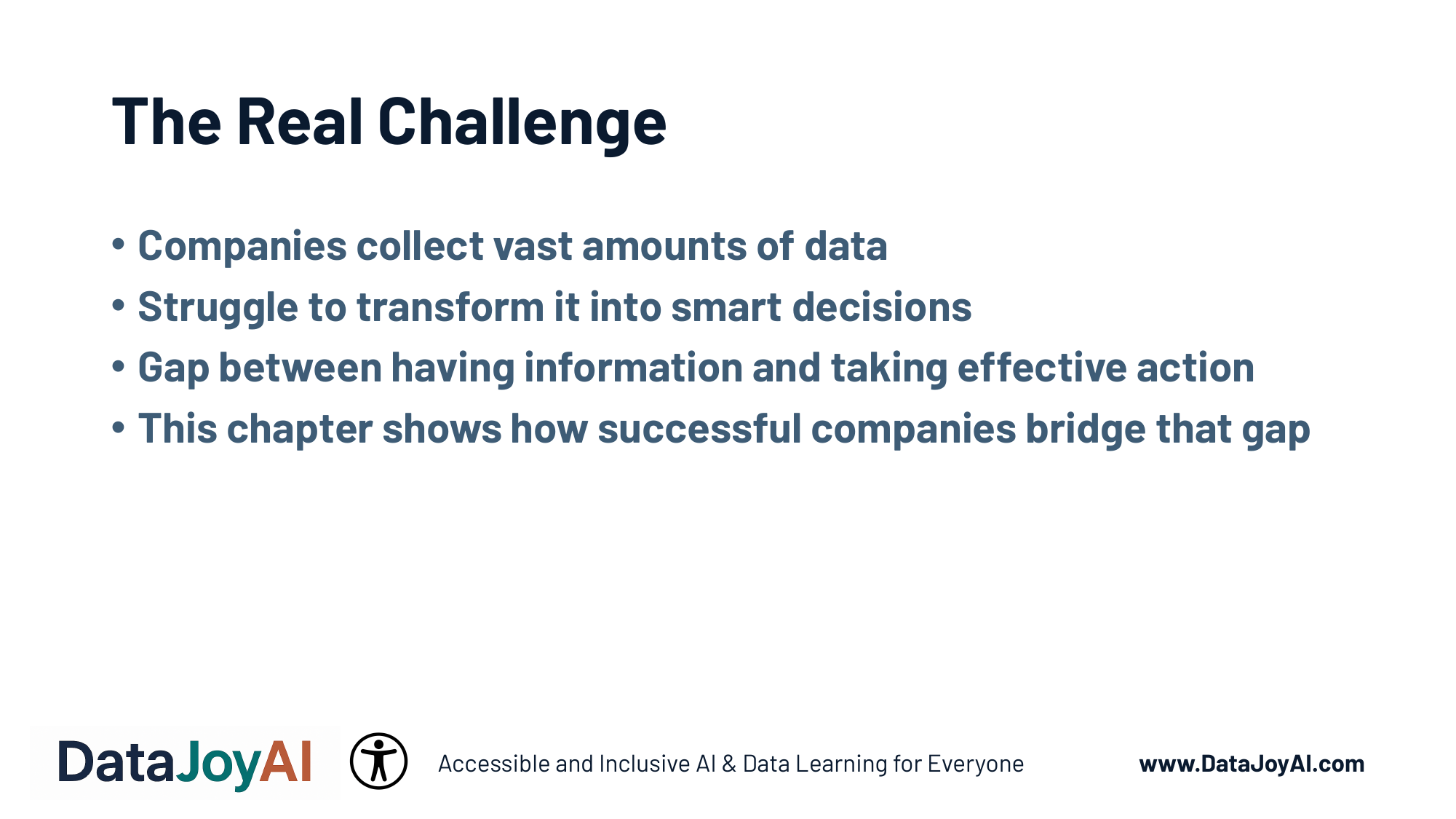

# The Real Challenge
Companies collect vast amounts of data
Struggle to transform it into smart decisions
Gap between having information and taking effective action
This chapter shows how successful companies bridge that gap